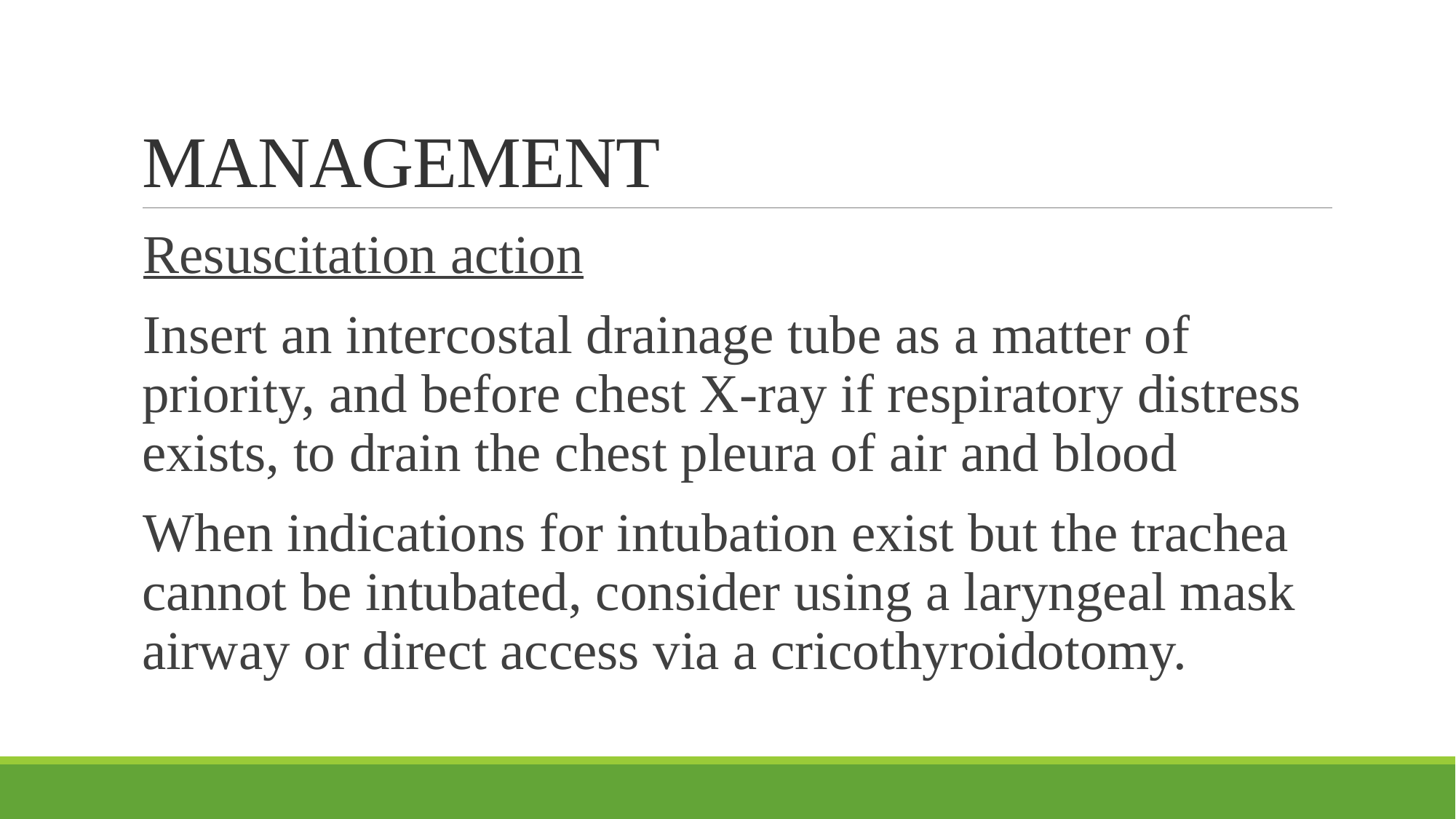

# MANAGEMENT
Resuscitation action
Insert an intercostal drainage tube as a matter of priority, and before chest X-ray if respiratory distress exists, to drain the chest pleura of air and blood
When indications for intubation exist but the trachea cannot be intubated, consider using a laryngeal mask airway or direct access via a cricothyroidotomy.